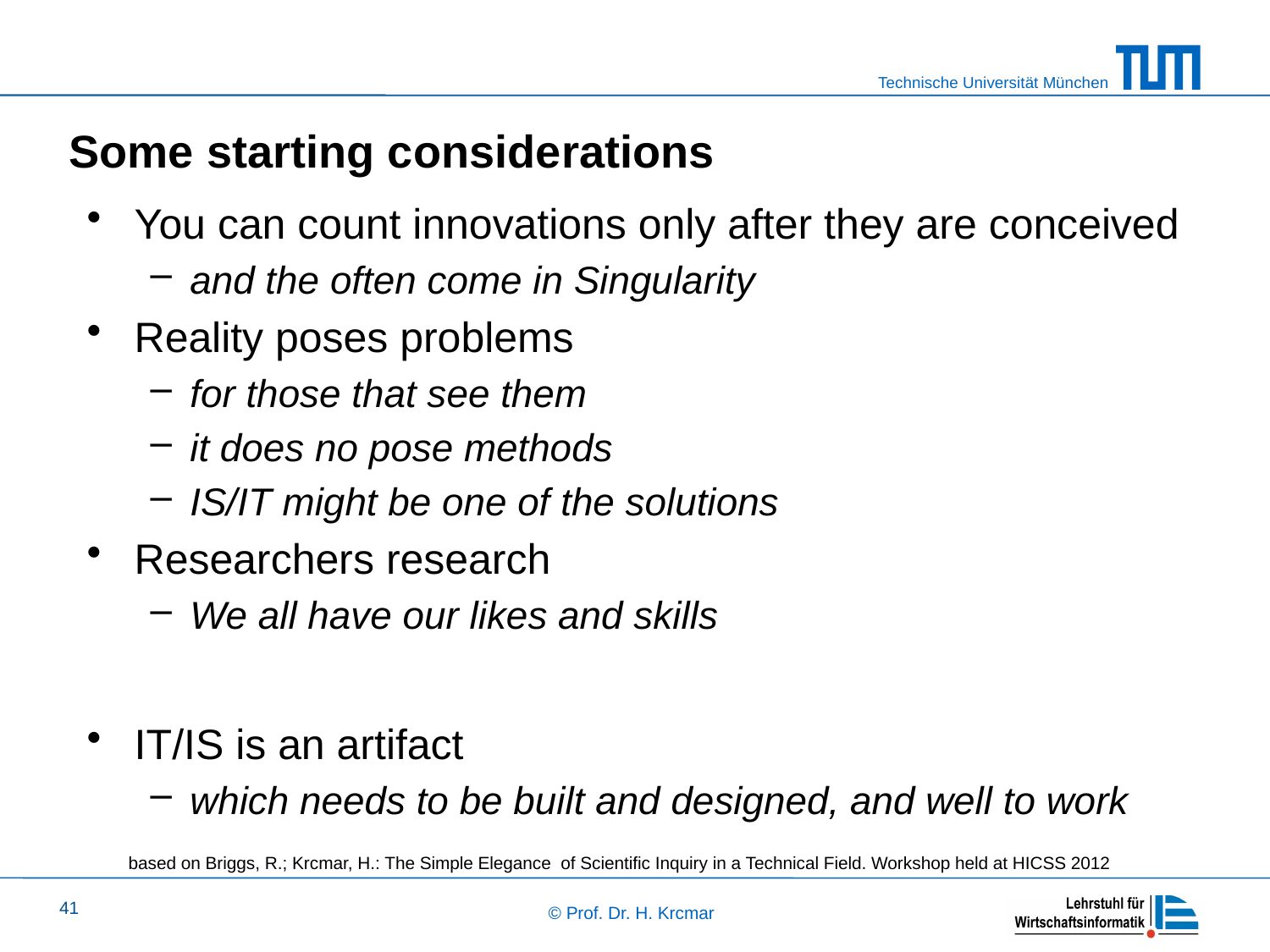

# Some starting considerations
You can count innovations only after they are conceived
and the often come in Singularity
Reality poses problems
for those that see them
it does no pose methods
IS/IT might be one of the solutions
Researchers research
We all have our likes and skills

IT/IS is an artifact
which needs to be built and designed, and well to work
based on Briggs, R.; Krcmar, H.: The Simple Elegance  of Scientific Inquiry in a Technical Field. Workshop held at HICSS 2012